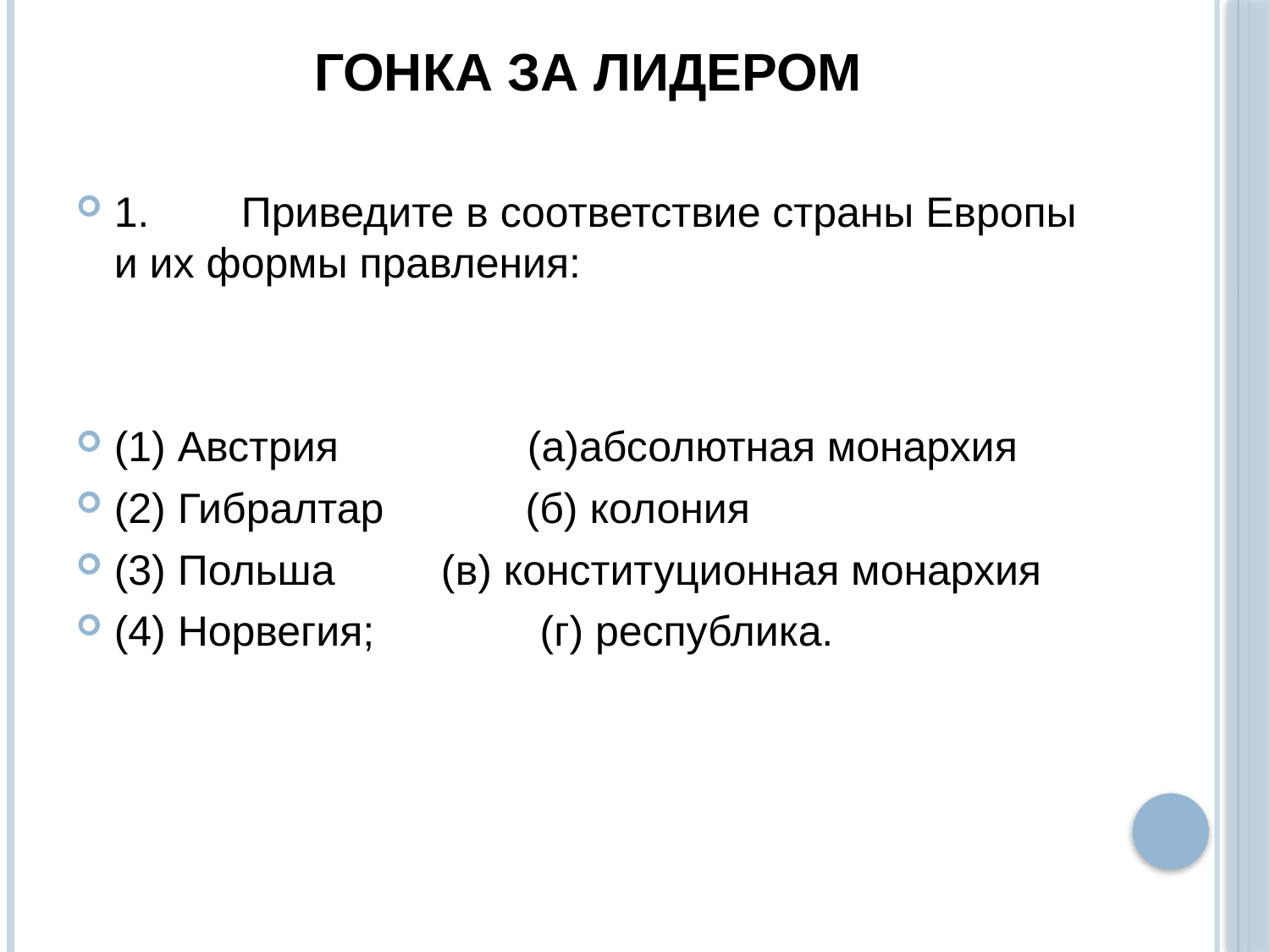

# Гонка за лидером
1.	Приведите в соответствие страны Европы и их формы правления:

(1) Австрия                (а)абсолютная монархия
(2) Гибралтар            (б) колония
(3) Польша         (в) конституционная монархия
(4) Норвегия;              (г) республика.